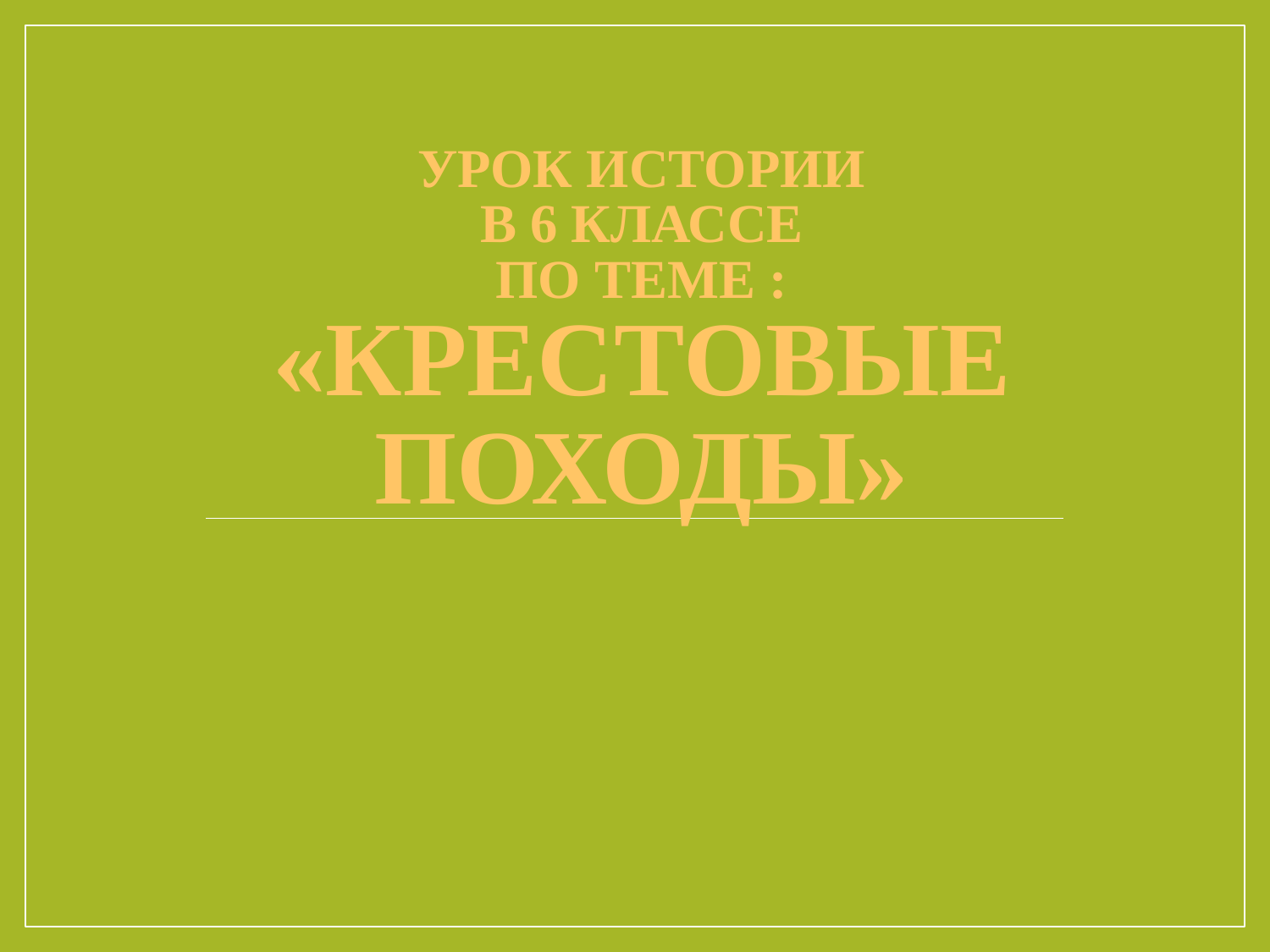

# Урок истории в 6 классе по теме : «Крестовые походы»